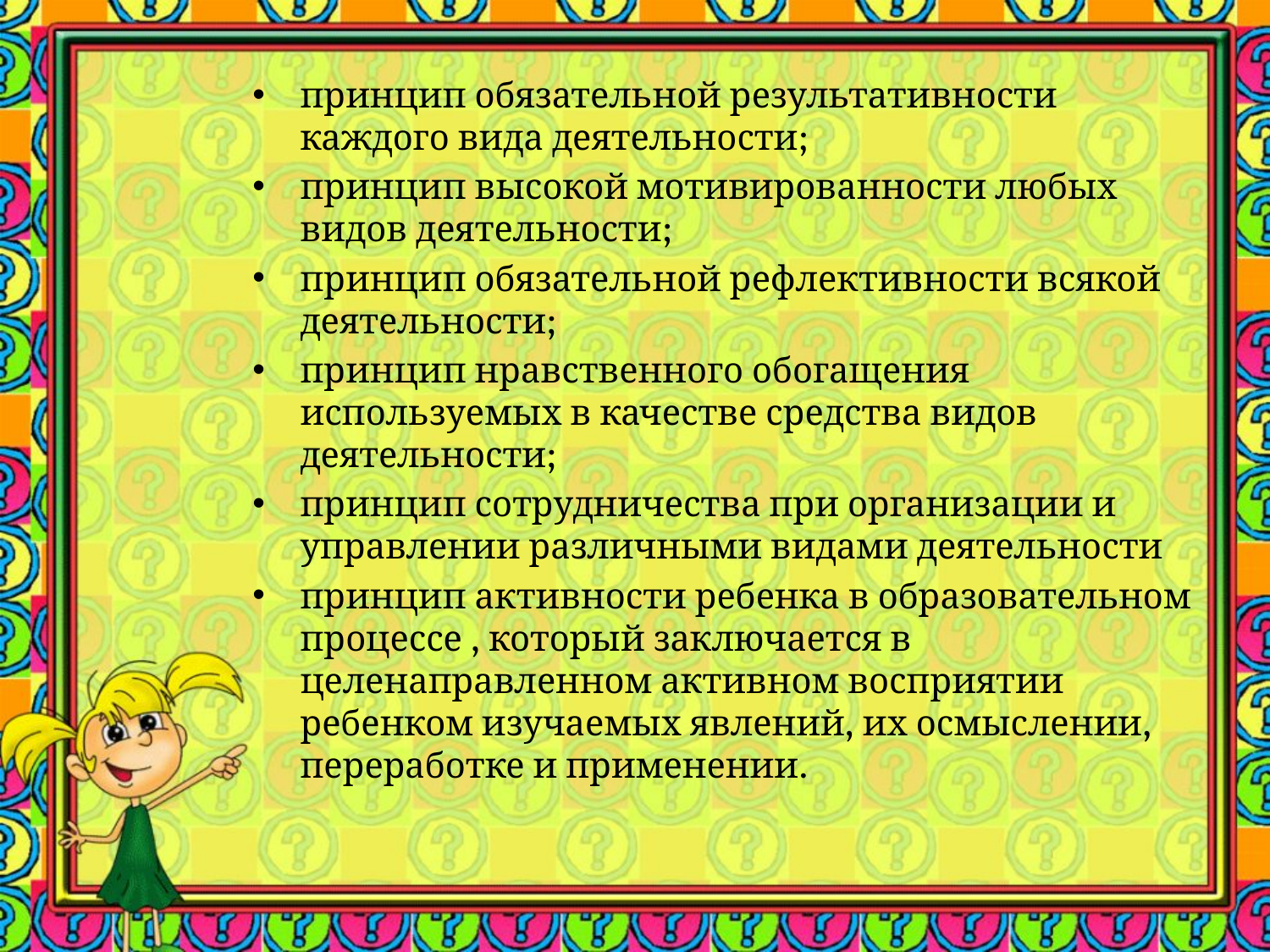

#
принцип обязательной результативности каждого вида деятельности;
принцип высокой мотивированности любых видов деятельности;
принцип обязательной рефлективности всякой деятельности;
принцип нравственного обогащения используемых в качестве средства видов деятельности;
принцип сотрудничества при организации и управлении различными видами деятельности
принцип активности ребенка в образовательном процессе , который заключается в целенаправленном активном восприятии  ребенком изучаемых явлений, их осмыслении, переработке и применении.